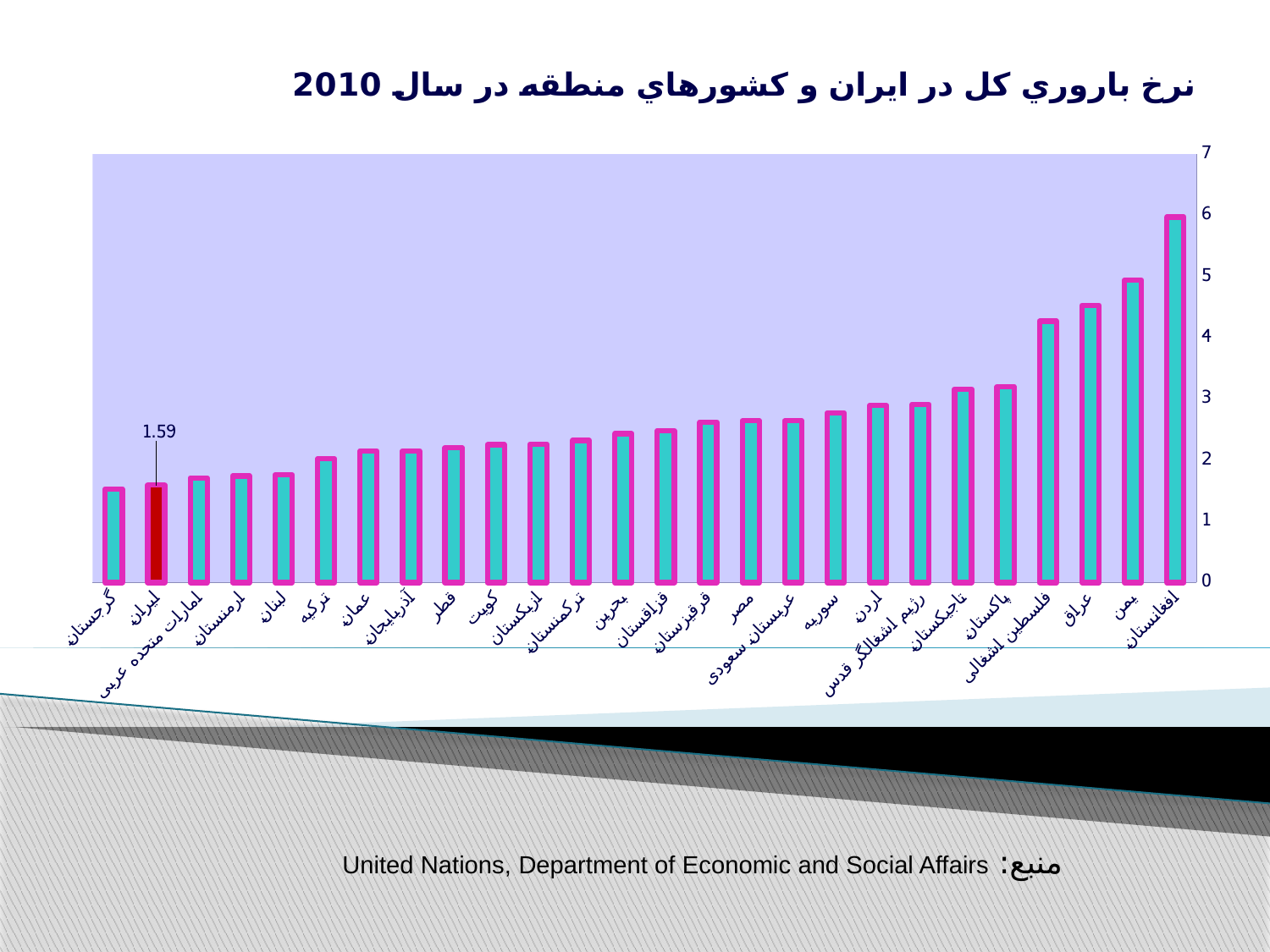

### Chart: نرخ باروري کل در ايران و کشورهاي منطقه در سال 2010

| Category |  |
|---|---|
| افغانستان | 5.970000000000002 |
| یمن | 4.94 |
| عراق | 4.53 |
| فلسطین اشغالی | 4.27 |
| پاکستان | 3.2 |
| تاجیکستان | 3.16 |
| رژيم اشغالگر قدس | 2.9099999999999997 |
| اردن | 2.8899999999999997 |
| سوریه | 2.77 |
| عربستان سعودی | 2.64 |
| مصر | 2.64 |
| قرقیزستان | 2.62 |
| قزاقستان | 2.48 |
| بحرین | 2.4299999999999997 |
| ترکمنستان | 2.3199999999999967 |
| ازبکستان | 2.26 |
| کویت | 2.25 |
| قطر | 2.2 |
| آذربایجان | 2.15 |
| عمان | 2.15 |
| ترکیه | 2.02 |
| لبنان | 1.76 |
| ارمنستان | 1.74 |
| امارات متحده عربی | 1.71 |
| ایران | 1.59 |
| گرجستان | 1.53 |
منبع: United Nations, Department of Economic and Social Affairs